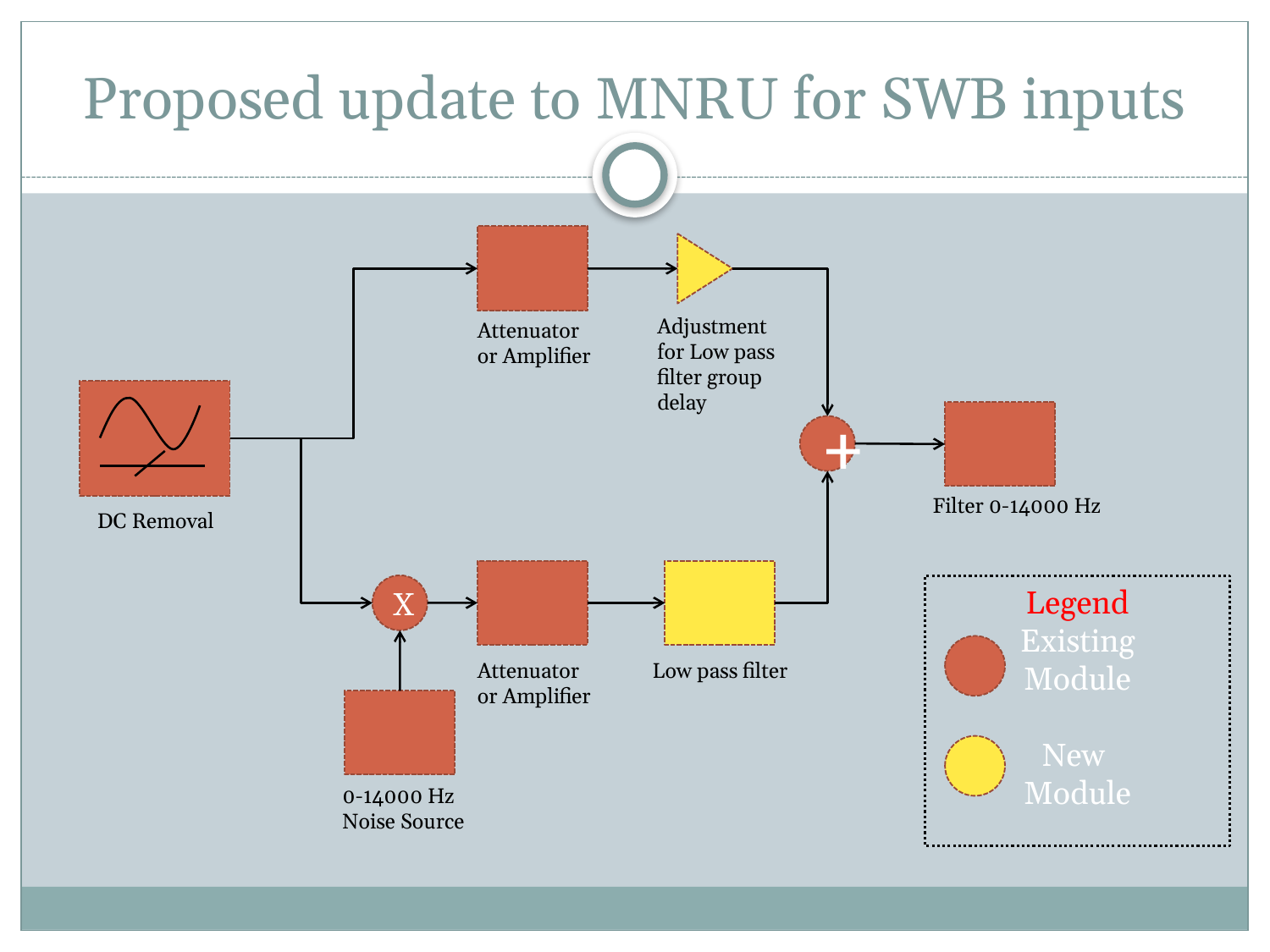

# Proposed update to MNRU for SWB inputs

Adjustment for Low pass filter group delay

Attenuator or Amplifier

+
Filter 0-14000 Hz

DC Removal

X
Attenuator or Amplifier

Low pass filter

Legend
Existing
Module

New
Module

0-14000 Hz Noise Source